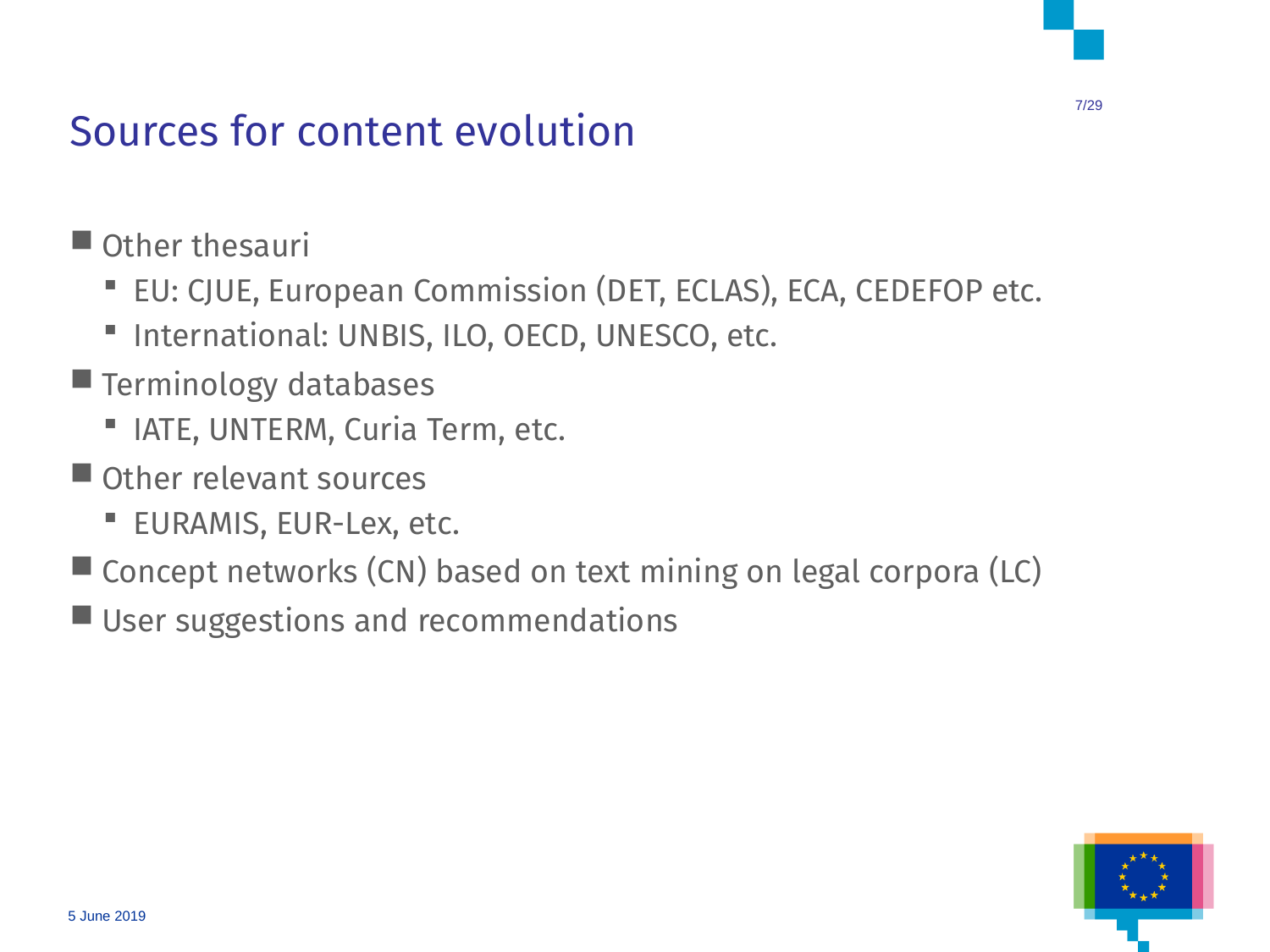

7/29
# Sources for content evolution
Other thesauri
EU: CJUE, European Commission (DET, ECLAS), ECA, CEDEFOP etc.
International: UNBIS, ILO, OECD, UNESCO, etc.
Terminology databases
IATE, UNTERM, Curia Term, etc.
Other relevant sources
EURAMIS, EUR-Lex, etc.
Concept networks (CN) based on text mining on legal corpora (LC)
User suggestions and recommendations
5 June 2019